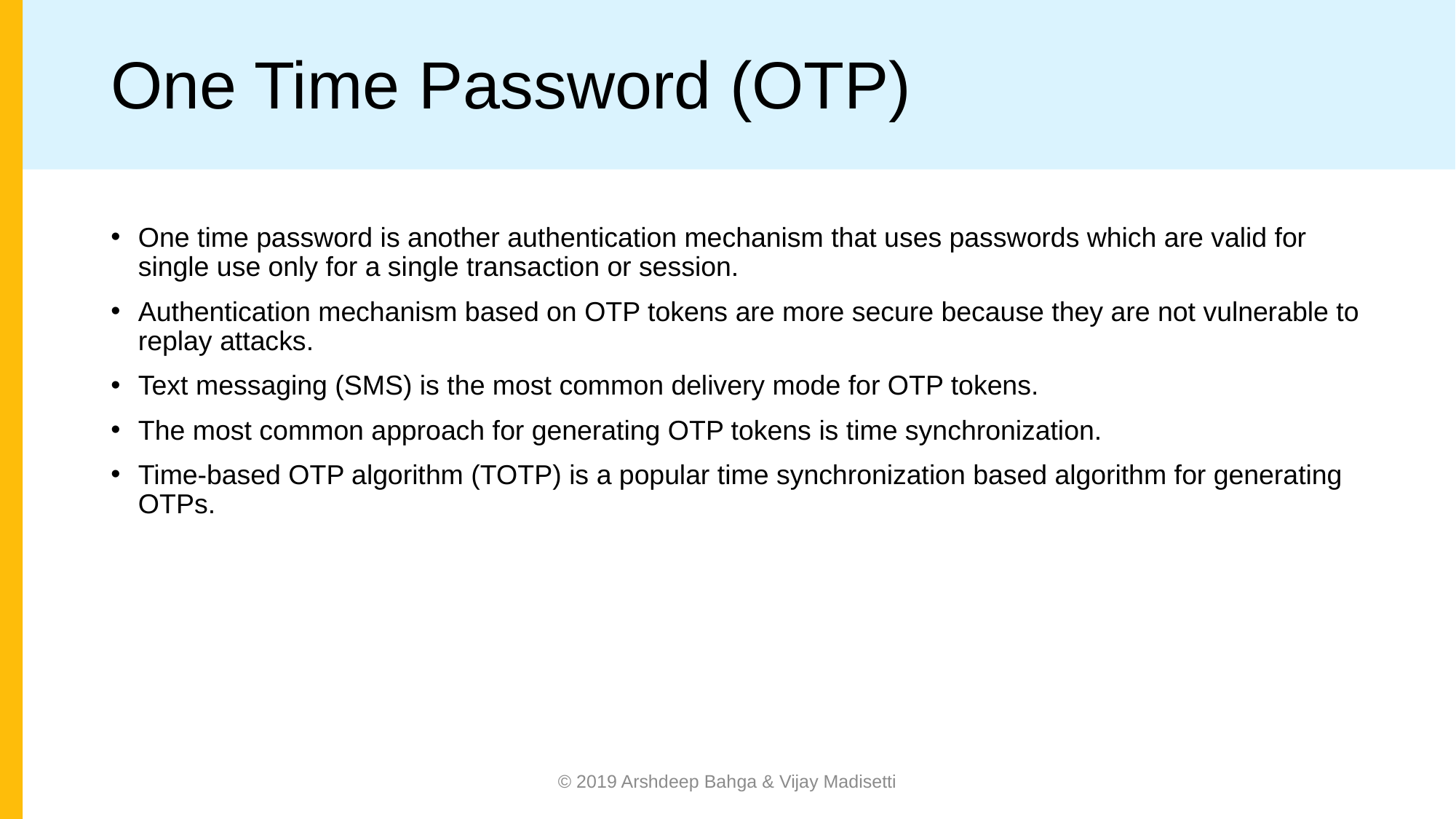

# One Time Password (OTP)
One time password is another authentication mechanism that uses passwords which are valid for single use only for a single transaction or session.
Authentication mechanism based on OTP tokens are more secure because they are not vulnerable to replay attacks.
Text messaging (SMS) is the most common delivery mode for OTP tokens.
The most common approach for generating OTP tokens is time synchronization.
Time-based OTP algorithm (TOTP) is a popular time synchronization based algorithm for generating OTPs.
© 2019 Arshdeep Bahga & Vijay Madisetti